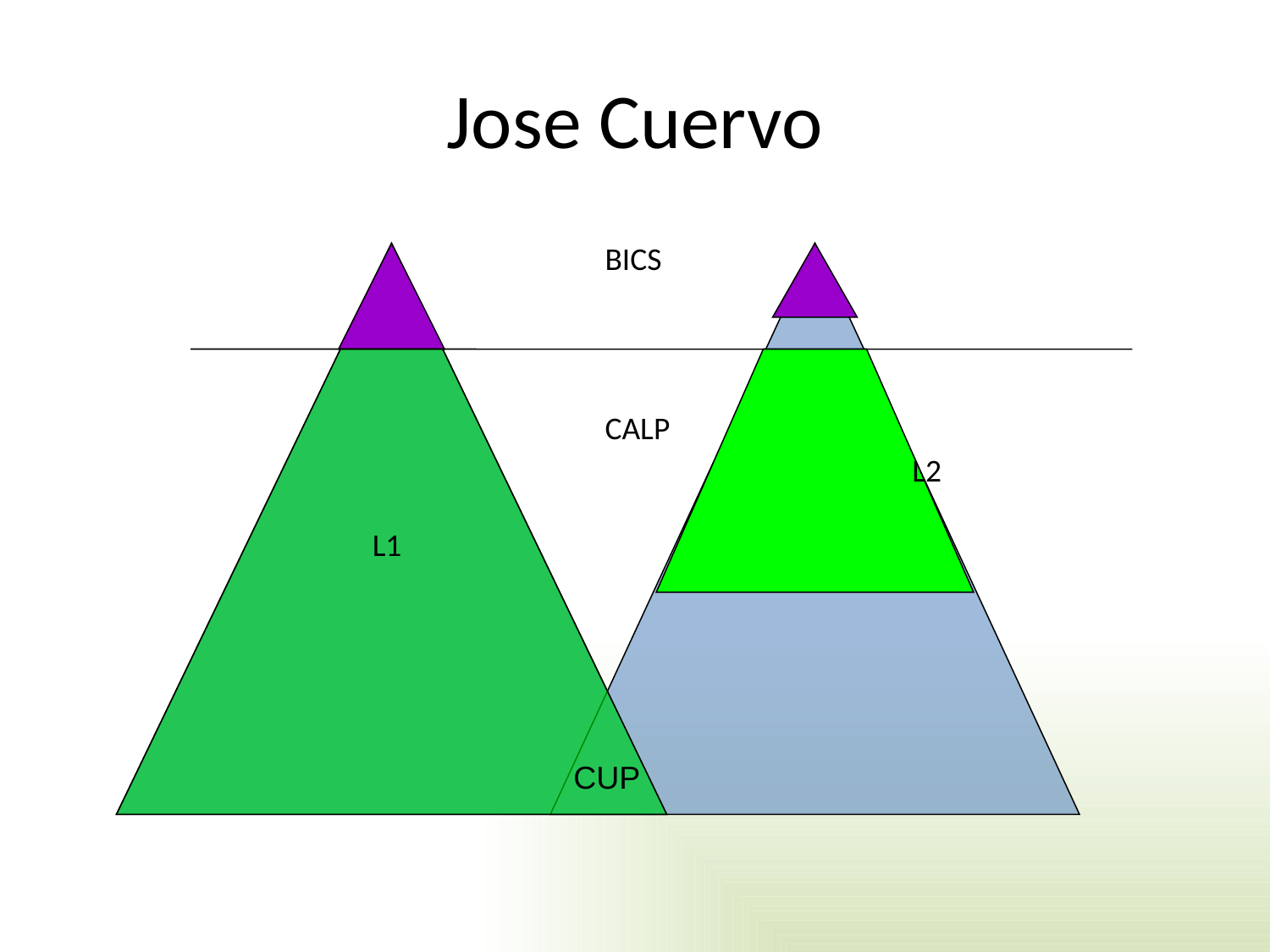

Jose Cuervo
BICS

CALP
L2
L1
CUP